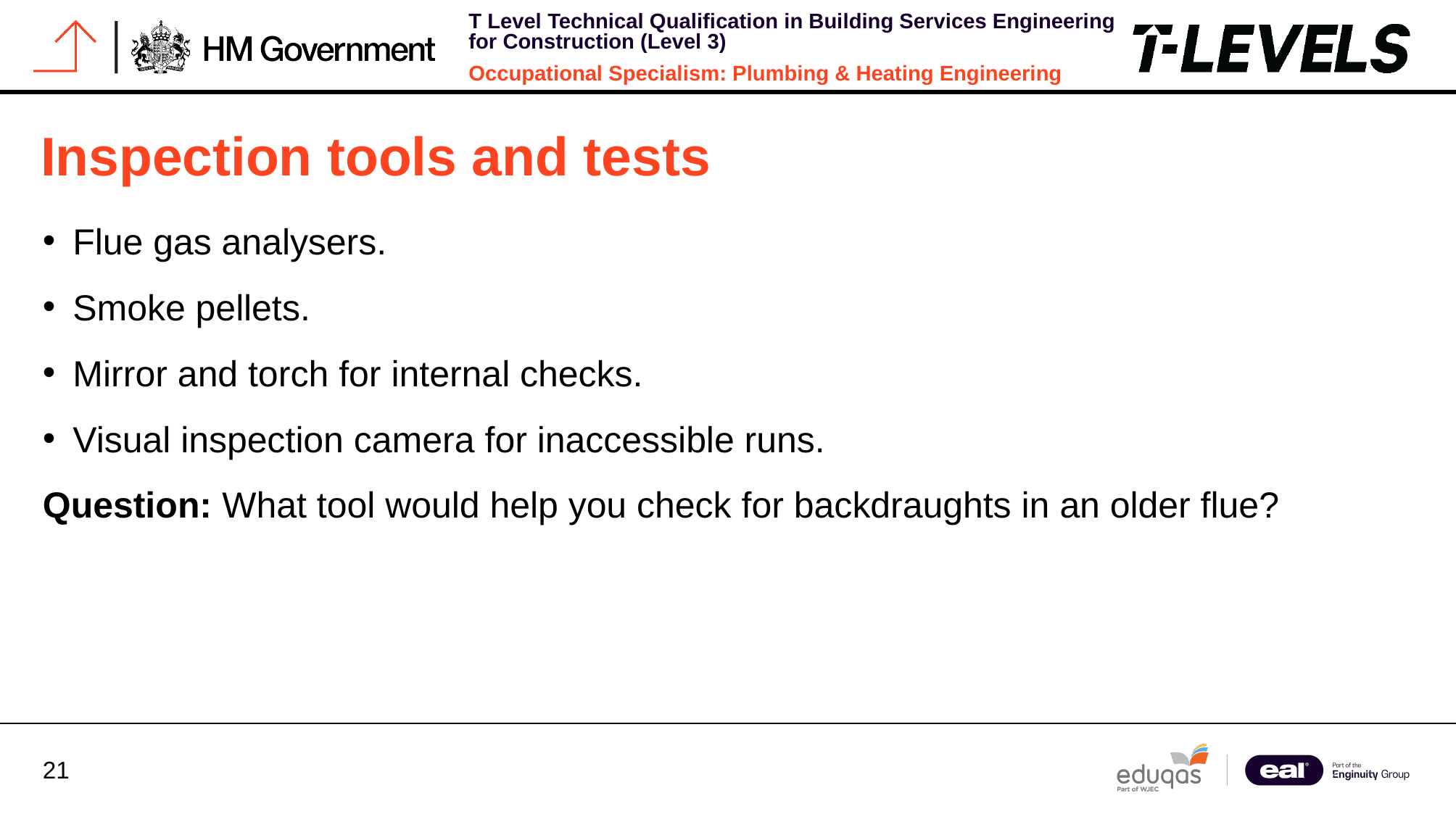

# Inspection tools and tests
Flue gas analysers.
Smoke pellets.
Mirror and torch for internal checks.
Visual inspection camera for inaccessible runs.
Question: What tool would help you check for backdraughts in an older flue?